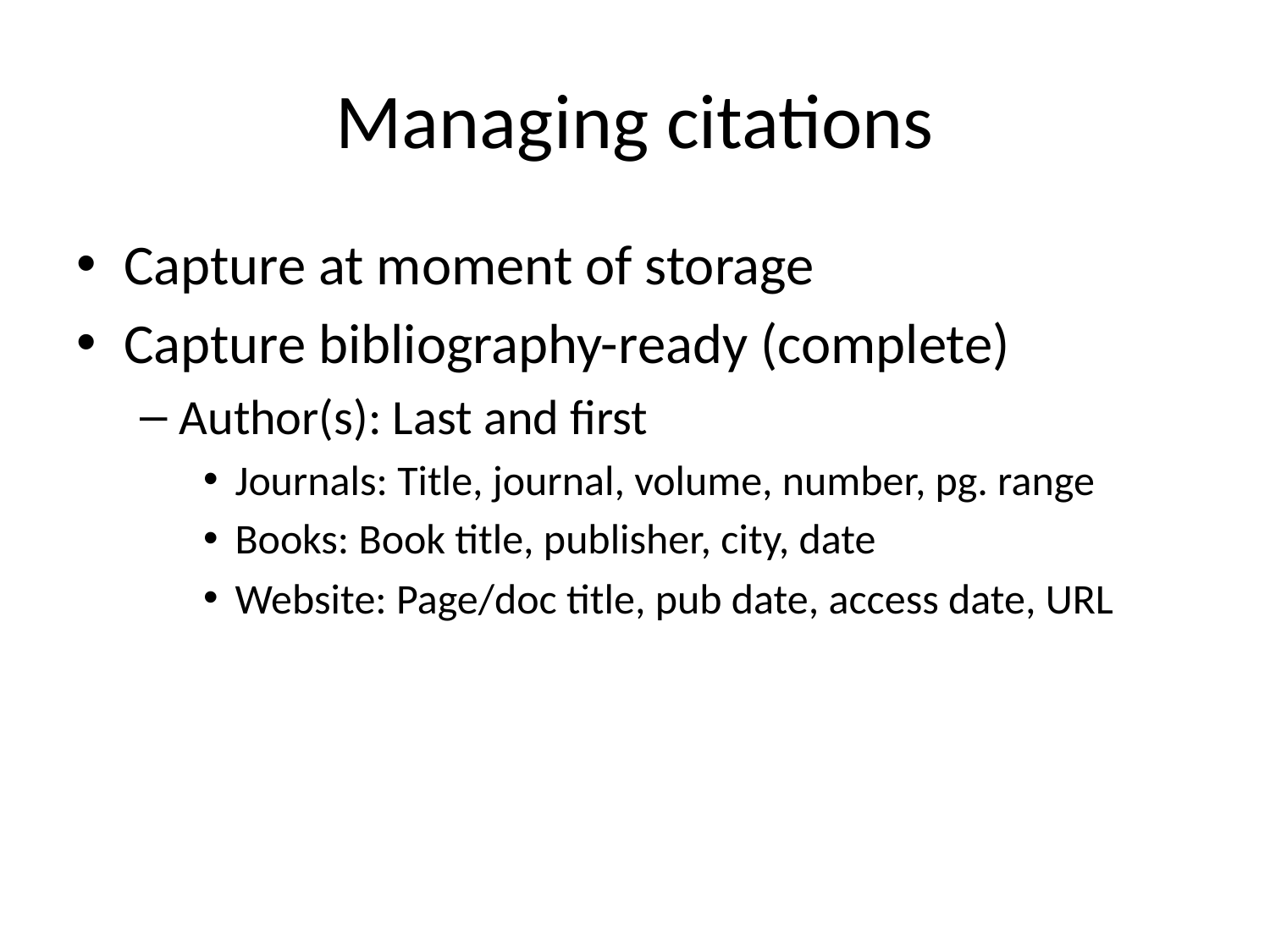

# Managing citations
Capture at moment of storage
Capture bibliography-ready (complete)
Author(s): Last and first
Journals: Title, journal, volume, number, pg. range
Books: Book title, publisher, city, date
Website: Page/doc title, pub date, access date, URL